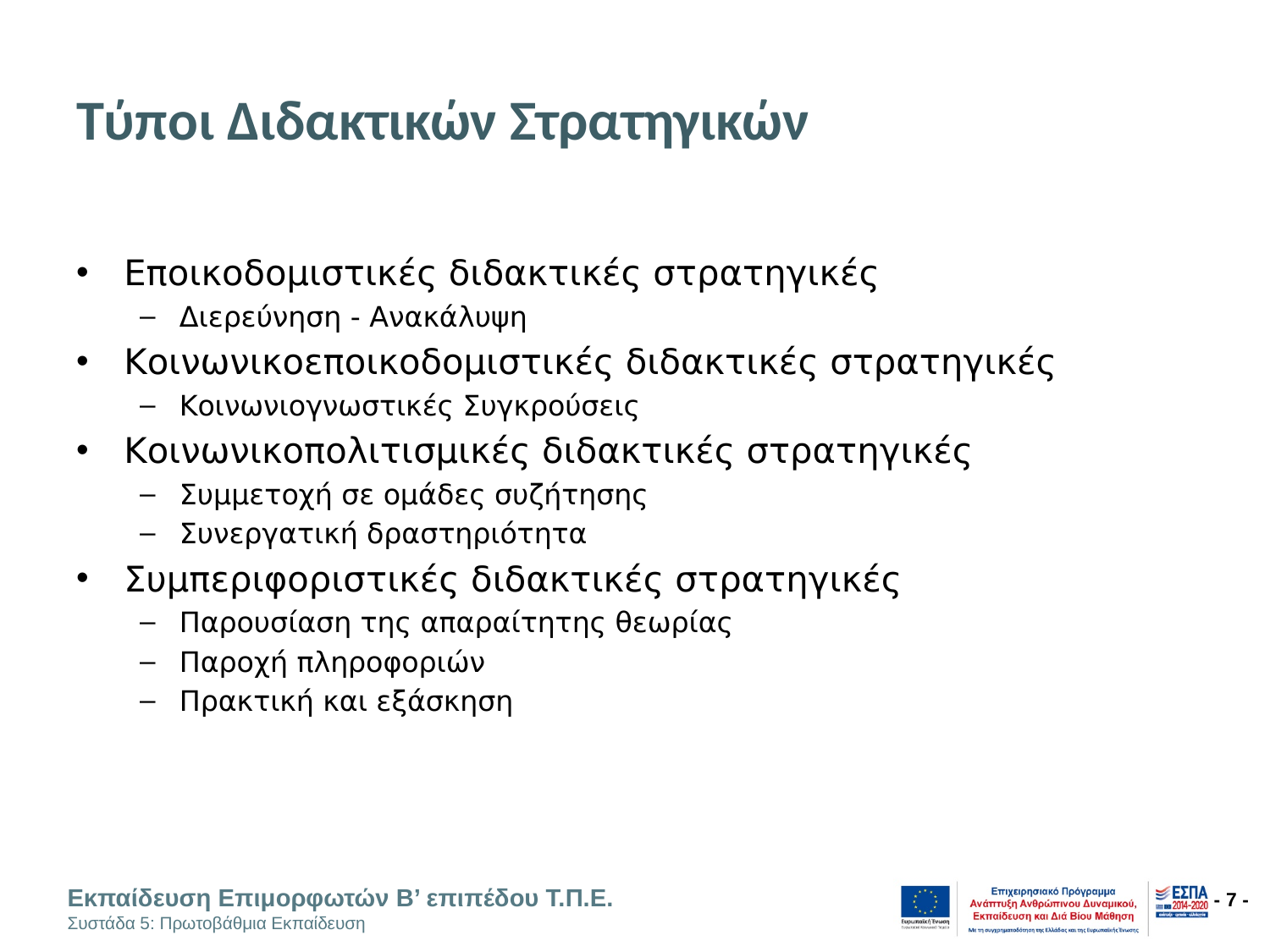

# Τύποι Διδακτικών Στρατηγικών

Εποικοδομιστικές διδακτικές στρατηγικές
Διερεύνηση - Ανακάλυψη
Κοινωνικοεποικοδομιστικές διδακτικές στρατηγικές
Κοινωνιογνωστικές Συγκρούσεις
Κοινωνικοπολιτισμικές διδακτικές στρατηγικές
Συμμετοχή σε ομάδες συζήτησης
Συνεργατική δραστηριότητα
Συμπεριφοριστικές διδακτικές στρατηγικές
Παρουσίαση της απαραίτητης θεωρίας
Παροχή πληροφοριών
Πρακτική και εξάσκηση